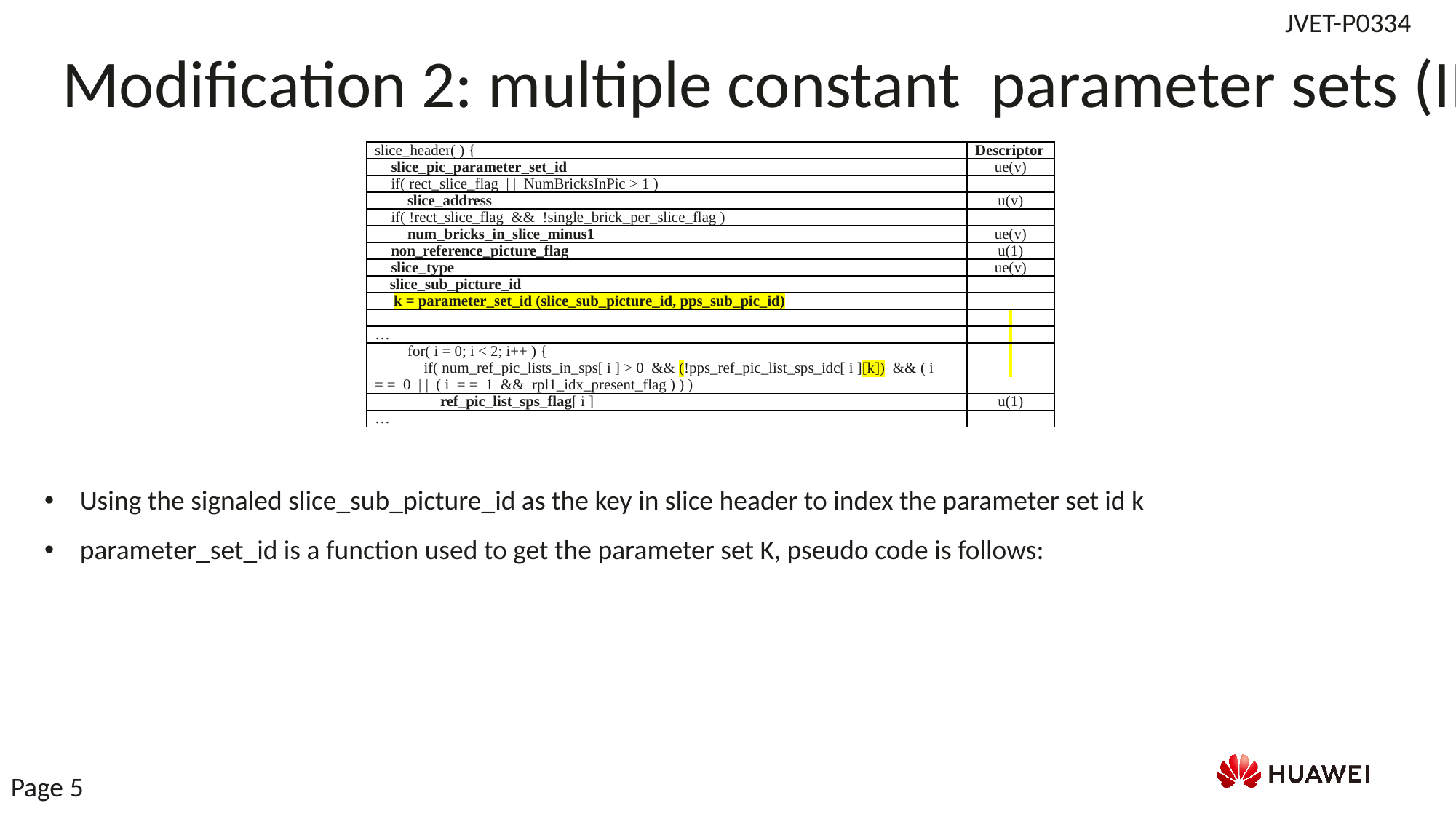

Modification 2: multiple constant  parameter sets (II)
| slice\_header( ) { | Descriptor |
| --- | --- |
| slice\_pic\_parameter\_set\_id | ue(v) |
| if( rect\_slice\_flag | | NumBricksInPic > 1 ) |  |
| slice\_address | u(v) |
| if( !rect\_slice\_flag && !single\_brick\_per\_slice\_flag ) |  |
| num\_bricks\_in\_slice\_minus1 | ue(v) |
| non\_reference\_picture\_flag | u(1) |
| slice\_type | ue(v) |
| slice\_sub\_picture\_id |  |
| k = parameter\_set\_id (slice\_sub\_picture\_id, pps\_sub\_pic\_id) |  |
|  |  |
| … |  |
| for( i = 0; i < 2; i++ ) { |  |
| if( num\_ref\_pic\_lists\_in\_sps[ i ] > 0 && (!pps\_ref\_pic\_list\_sps\_idc[ i ][k]) && ( i = = 0 | | ( i = = 1 && rpl1\_idx\_present\_flag ) ) ) |  |
| ref\_pic\_list\_sps\_flag[ i ] | u(1) |
| … |  |
Using the signaled slice_sub_picture_id as the key in slice header to index the parameter set id k
parameter_set_id is a function used to get the parameter set K, pseudo code is follows:

Page 5